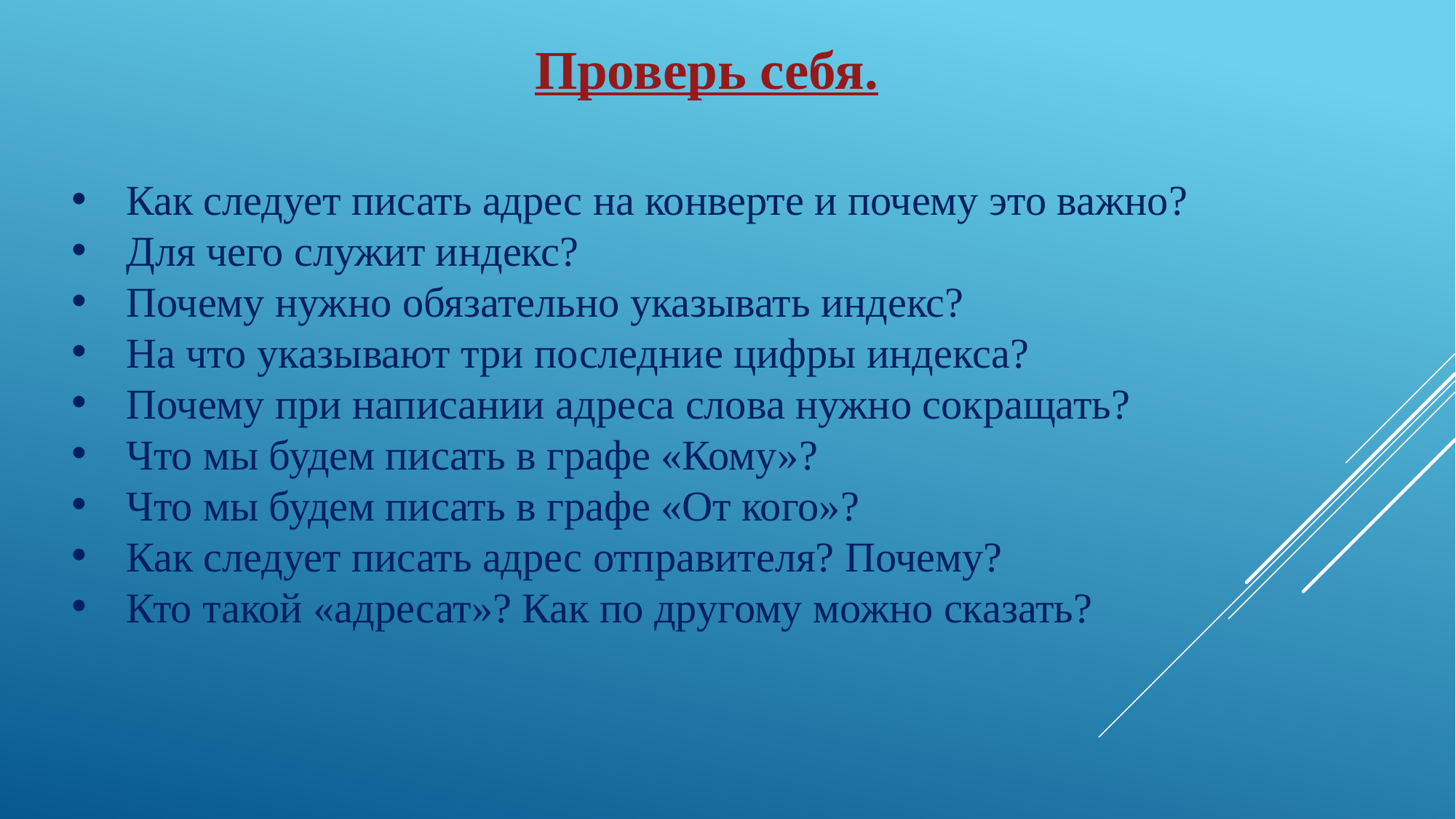

Проверь себя.
Как следует писать адрес на конверте и почему это важно?
Для чего служит индекс?
Почему нужно обязательно указывать индекс?
На что указывают три последние цифры индекса?
Почему при написании адреса слова нужно сокращать?
Что мы будем писать в графе «Кому»?
Что мы будем писать в графе «От кого»?
Как следует писать адрес отправителя? Почему?
Кто такой «адресат»? Как по другому можно сказать?